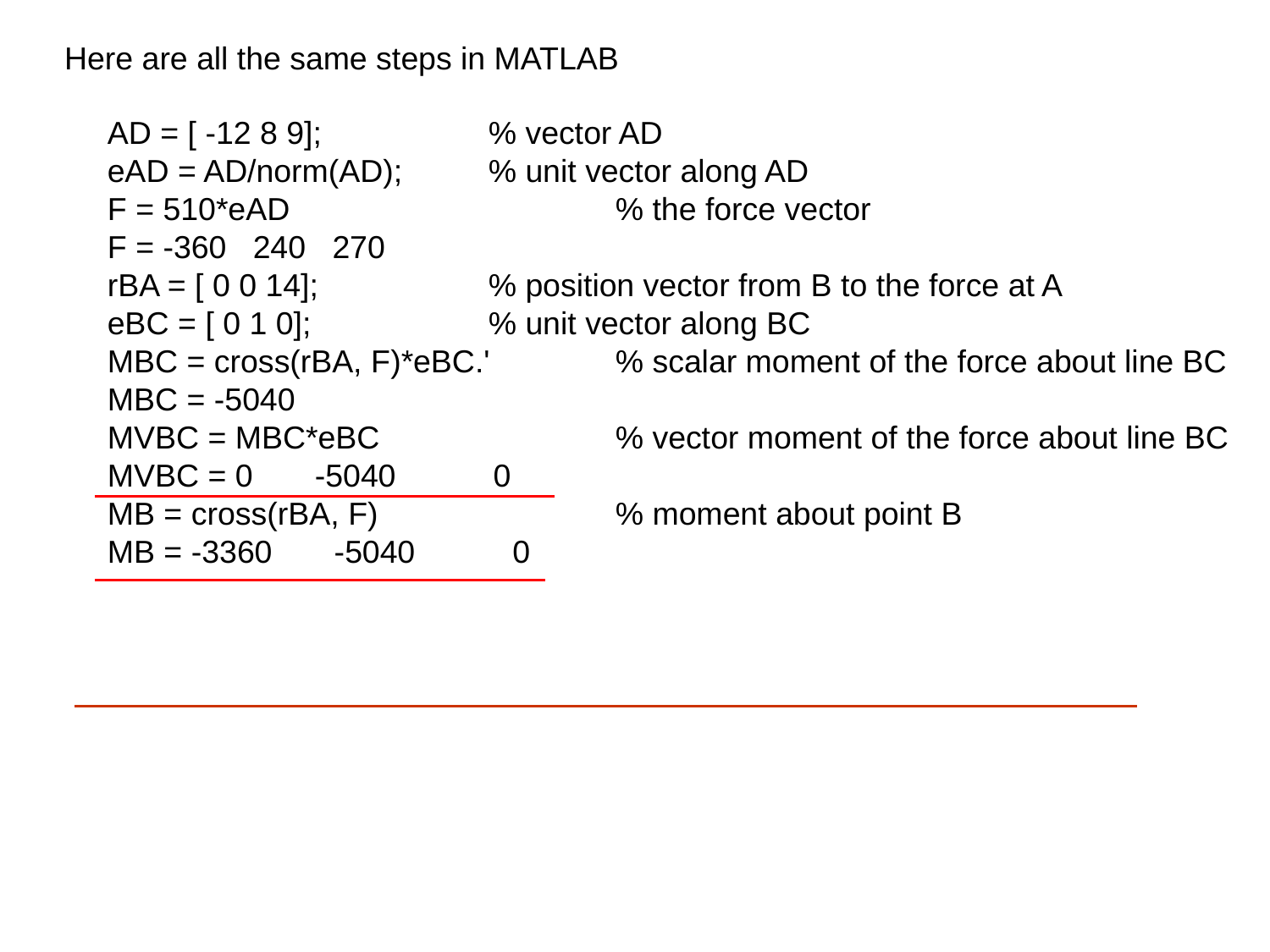

Here are all the same steps in MATLAB
AD = [ -12 8 9];		% vector AD
eAD = AD/norm(AD);	% unit vector along AD
F = 510*eAD			% the force vector
F = -360   240   270
rBA = [ 0 0 14];		% position vector from B to the force at A
eBC = [ 0 1 0];		% unit vector along BC
MBC = cross(rBA, F)*eBC.'	% scalar moment of the force about line BC
MBC = -5040
MVBC = MBC*eBC		% vector moment of the force about line BC
MVBC = 0       -5040           0
MB = cross(rBA, F)		% moment about point B
MB = -3360       -5040           0